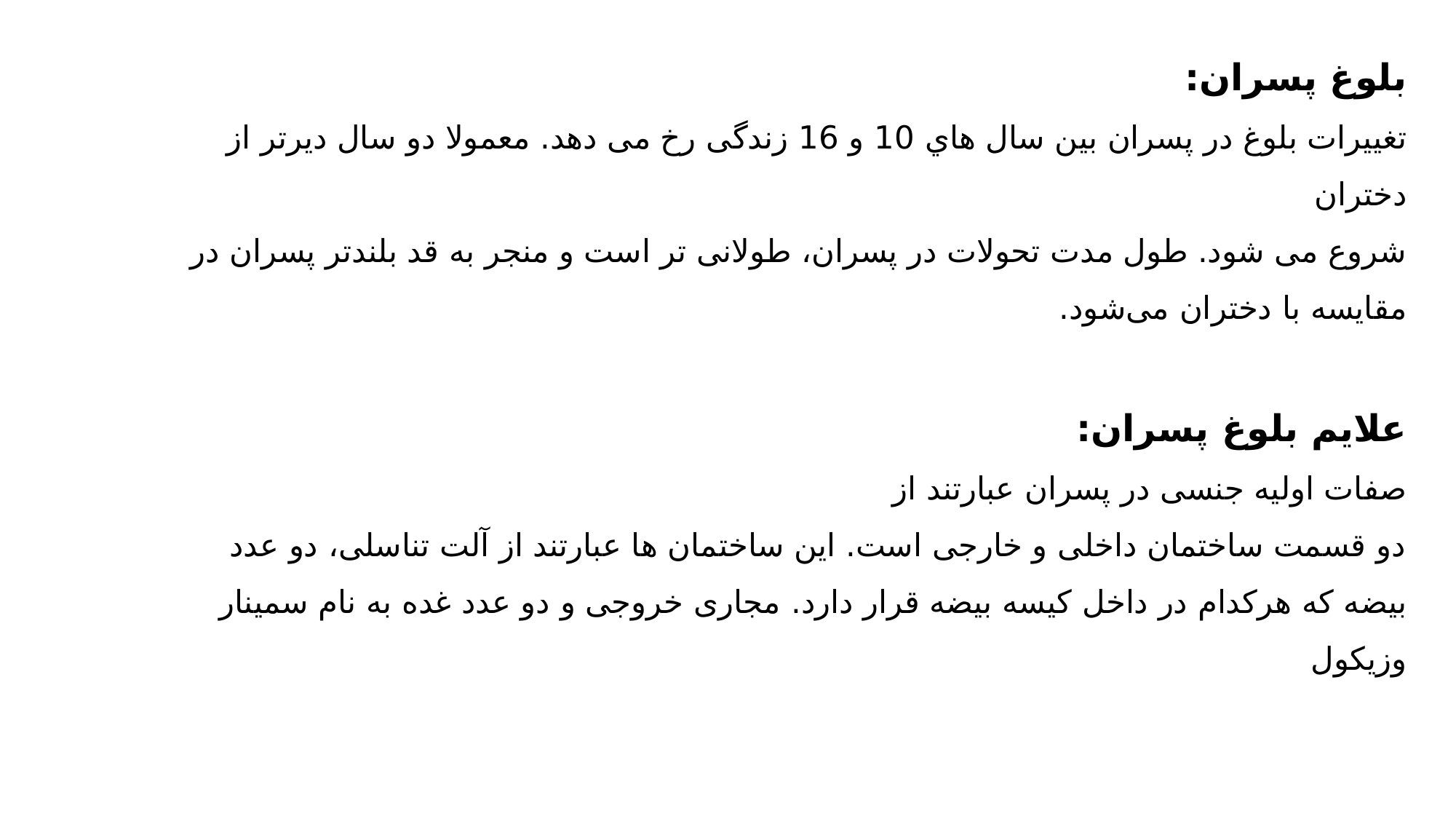

بلوغ پسران:
تغییرات بلوغ در پسران بین سال هاي 10 و 16 زندگی رخ می دهد. معمولا دو سال دیرتر از دختران 
شروع می شود. طول مدت تحولات در پسران، طولانی تر است و منجر به قد بلندتر پسران در مقایسه با دختران می‌شود.
علایم بلوغ پسران: 
صفات اولیه جنسی در پسران عبارتند از 
دو قسمت ساختمان داخلی و خارجی است. این ساختمان ها عبارتند از آلت تناسلی، دو عدد بیضه که هرکدام در داخل کیسه بیضه قرار دارد. مجاری خروجی و دو عدد غده به نام سمینار وزیکول